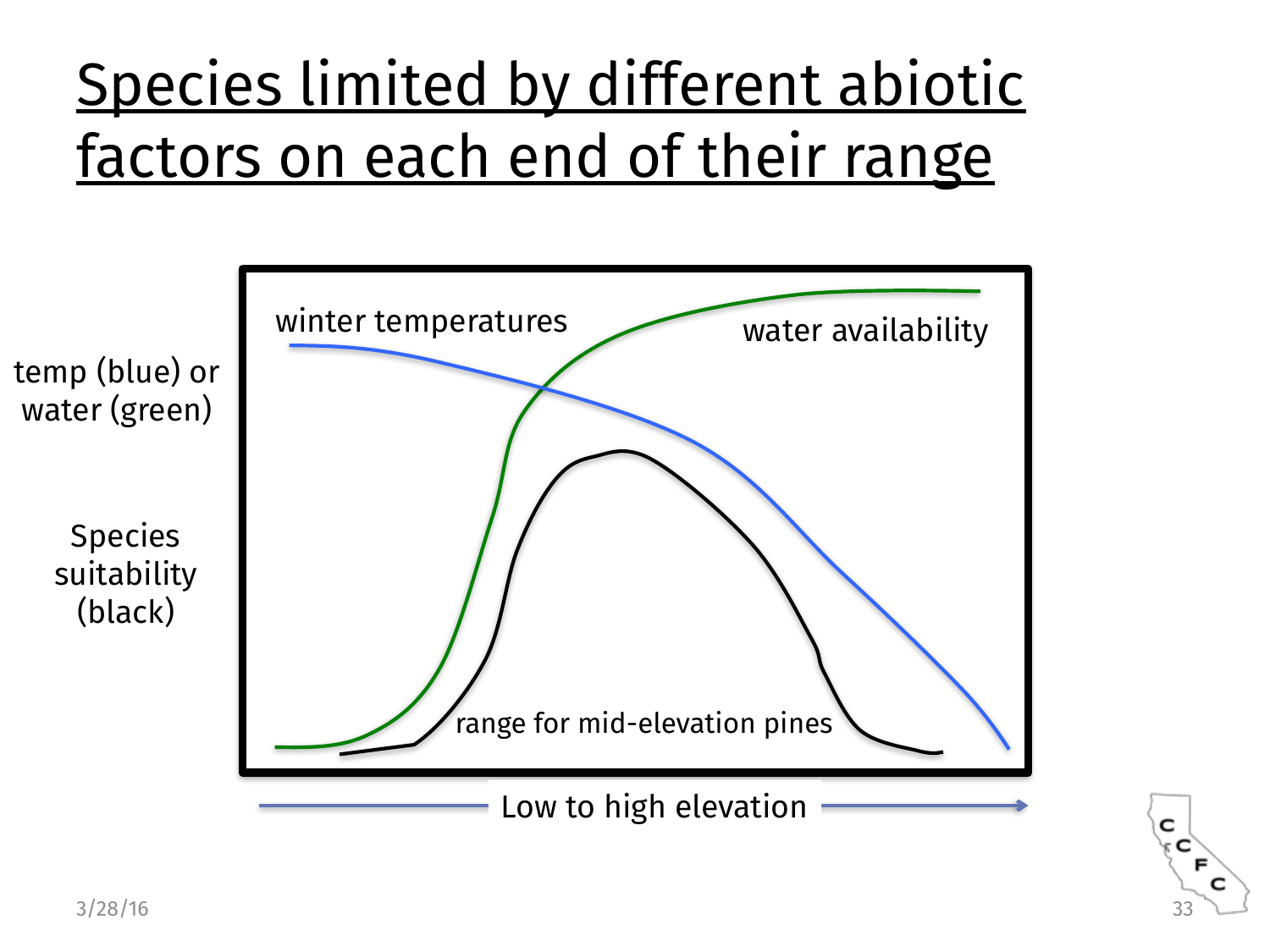

# Species limited by different abiotic factors on each end of their range

winter temperatures
water availability
temp (blue) or water (green)

Species suitability (black)
range for mid-elevation pines
Low to high elevation
3/28/16
33